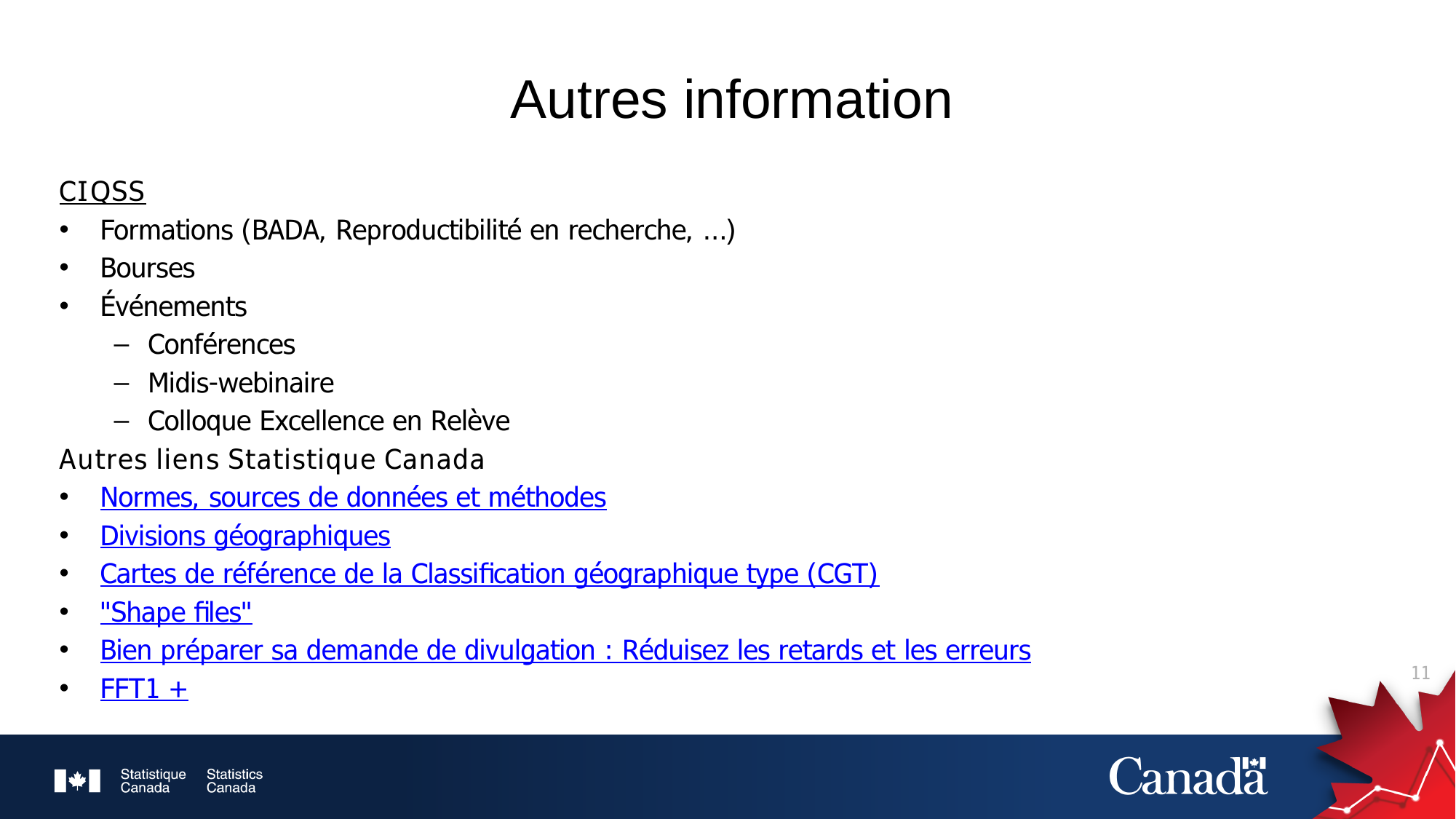

# Autres information
CIQSS
Formations (BADA, Reproductibilité en recherche, ...)
Bourses
Événements
Conférences
Midis-webinaire
Colloque Excellence en Relève
Autres liens Statistique Canada
Normes, sources de données et méthodes
Divisions géographiques
Cartes de référence de la Classification géographique type (CGT)
"Shape files"
Bien préparer sa demande de divulgation : Réduisez les retards et les erreurs
FFT1 +
11